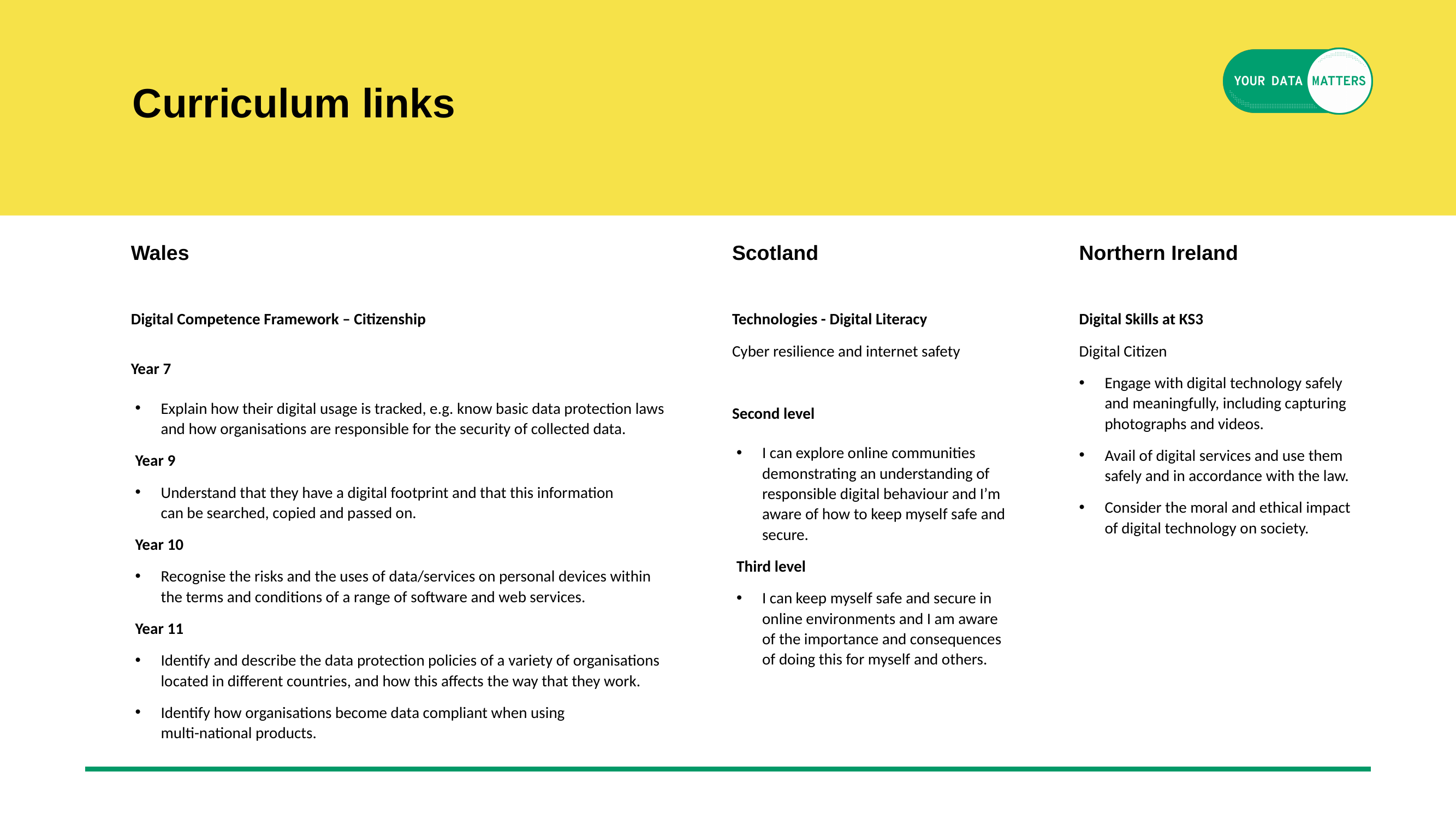

Curriculum links
Wales

Digital Competence Framework – Citizenship

Year 7
Explain how their digital usage is tracked, e.g. know basic data protection laws and how organisations are responsible for the security of collected data.
Year 9
Understand that they have a digital footprint and that this information
can be searched, copied and passed on.
Year 10
Recognise the risks and the uses of data/services on personal devices within the terms and conditions of a range of software and web services.
Year 11
Identify and describe the data protection policies of a variety of organisations located in different countries, and how this affects the way that they work.
Identify how organisations become data compliant when using
multi-national products.
Scotland

Technologies - Digital Literacy
Cyber resilience and internet safety

Second level
I can explore online communities demonstrating an understanding of responsible digital behaviour and I’m aware of how to keep myself safe and secure.
Third level
I can keep myself safe and secure in online environments and I am aware of the importance and consequences of doing this for myself and others.

Northern Ireland

Digital Skills at KS3
Digital Citizen
Engage with digital technology safely and meaningfully, including capturing photographs and videos.
Avail of digital services and use them safely and in accordance with the law.
Consider the moral and ethical impact of digital technology on society.